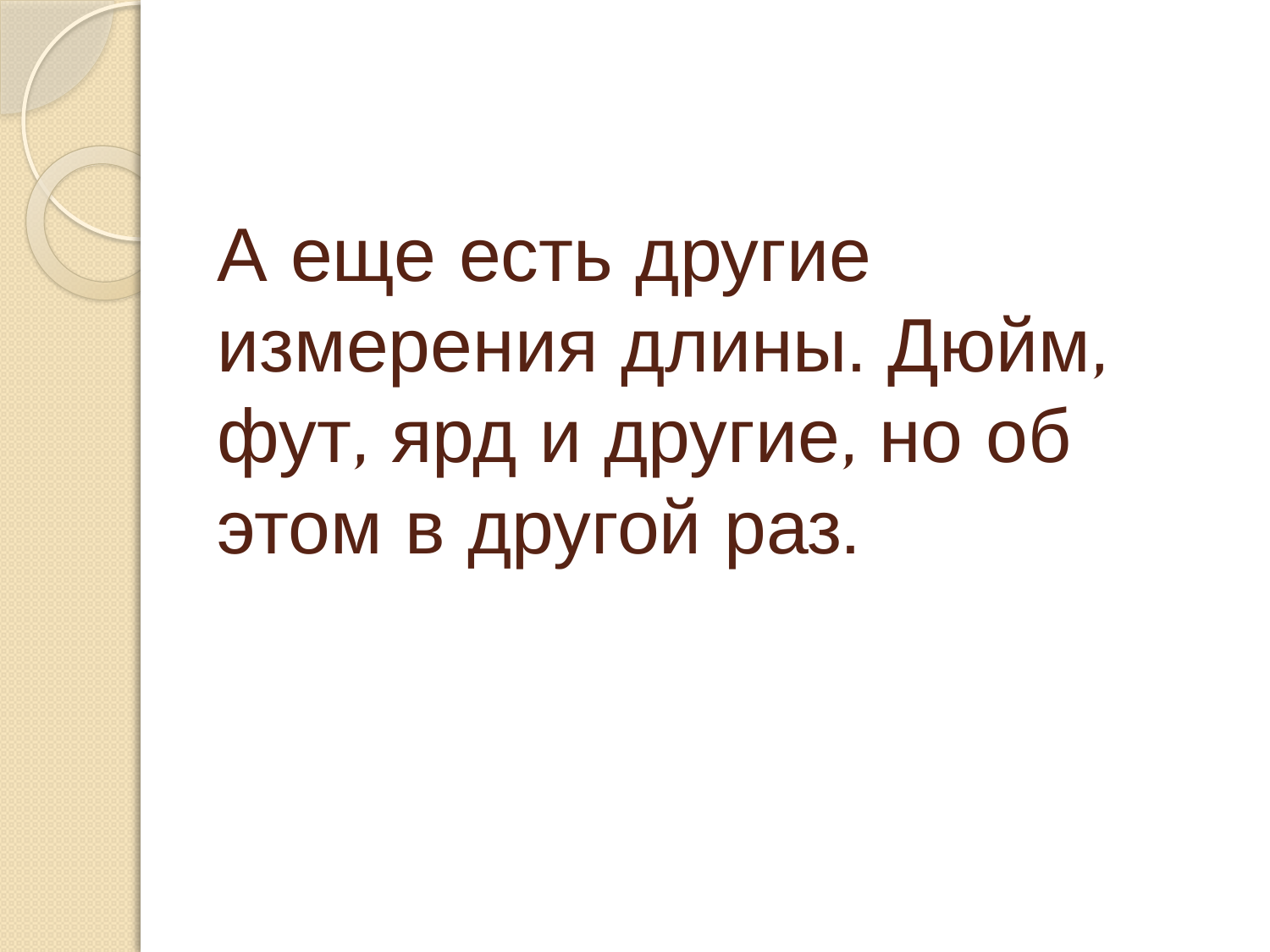

# А еще есть другие измерения длины. Дюйм, фут, ярд и другие, но об этом в другой раз.